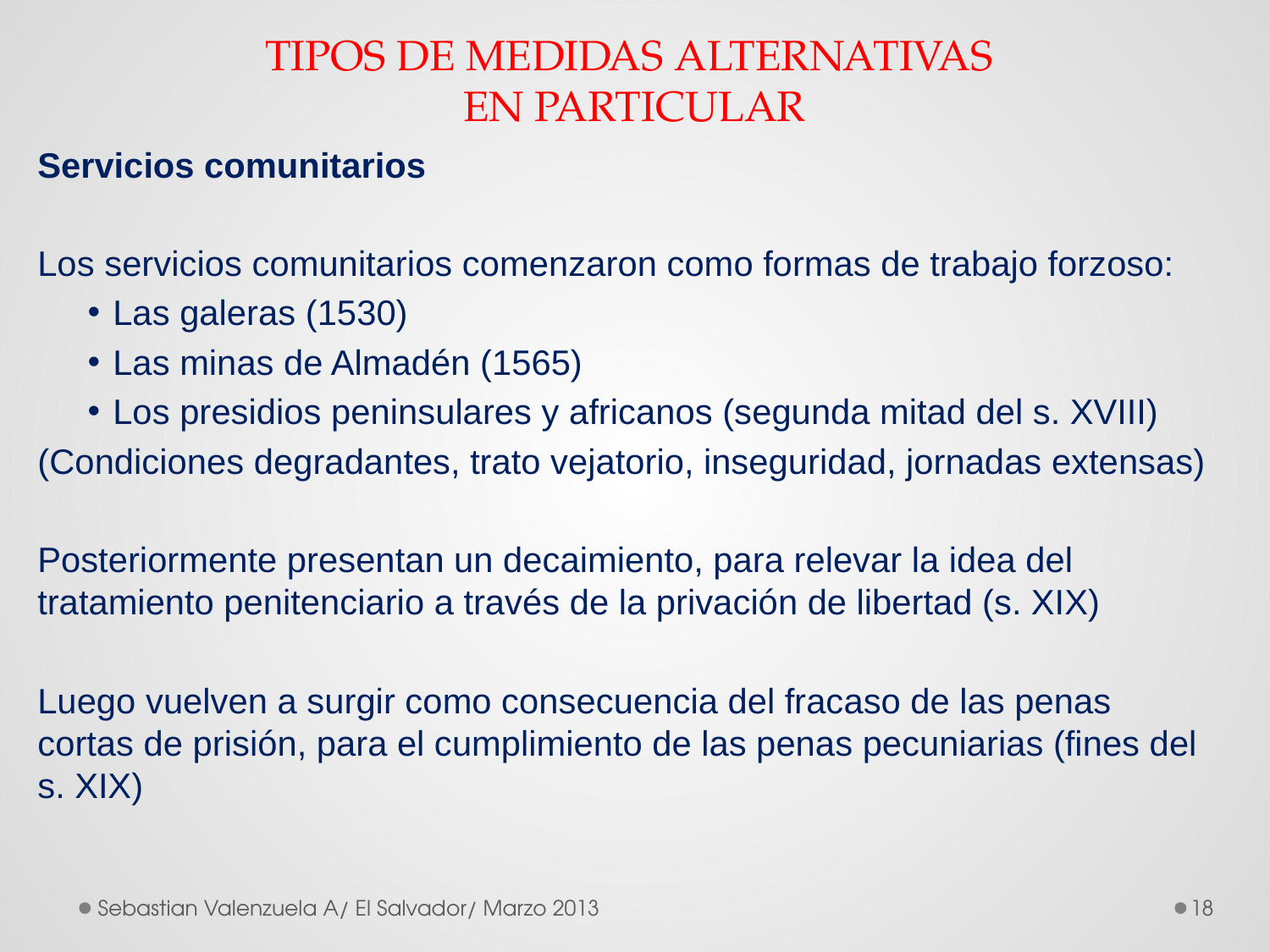

# TIPOS DE MEDIDAS ALTERNATIVAS EN PARTICULAR
Servicios comunitarios

Los servicios comunitarios comenzaron como formas de trabajo forzoso:
Las galeras (1530)
Las minas de Almadén (1565)
Los presidios peninsulares y africanos (segunda mitad del s. XVIII)
(Condiciones degradantes, trato vejatorio, inseguridad, jornadas extensas)

Posteriormente presentan un decaimiento, para relevar la idea del tratamiento penitenciario a través de la privación de libertad (s. XIX)

Luego vuelven a surgir como consecuencia del fracaso de las penas cortas de prisión, para el cumplimiento de las penas pecuniarias (fines del s. XIX)

Sebastian Valenzuela A/ El Salvador/ Marzo 2013
18